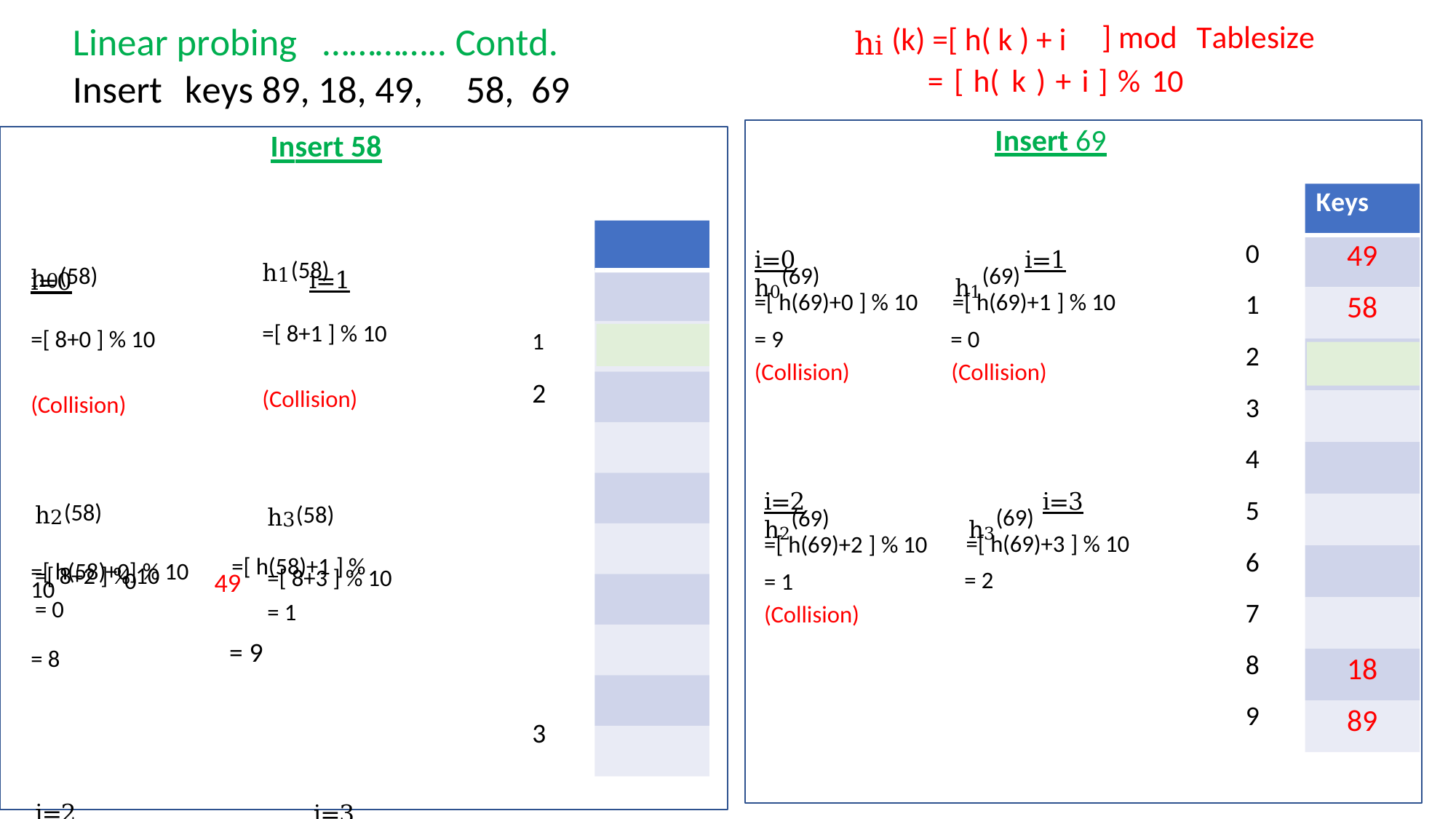

hi (k) =[ h( k ) + i
] mod
Tablesize
Linear probing  ………….. Contd.
=
[
h(
k
)
+
i
]
%
10
Insert
keys 89, 18, 49,
58,
69

Insert 69
i=0                              i=1
h0(69)                         h1(69)
=[ h(69)+0 ] % 10      =[ h(69)+1 ] % 10
= 9                               = 0
(Collision)                   (Collision)
i=2                               i=3
h2(69)                          h3(69)
=[ h(69)+2 ] % 10       =[ h(69)+3 ] % 10
= 1                                = 2
(Collision)

Insert 58
i=0                               i=1                                                  Keys
=[ h(58)+0] % 10       =[ h(58)+1 ] % 10             0              49
= 8                                = 9
3
i=2                               i=3                                    4
=[ h(58)+2 ] % 10       =[ h(58)+3) % 10             5
6
(Collision)                                                              7
8              18
9              89

Keys

0
1
2
3
4
5
6
7
8
9

49
h1(58)
h0(58)

58

=[ 8+1 ] % 10

58

=[ 8+0 ] % 10
1
2

69

(Collision)

(Collision)

h2(58)
h3(58)

=[ 8+2 ] % 10
= 0
=[ 8+3 ] % 10
= 1

18

89